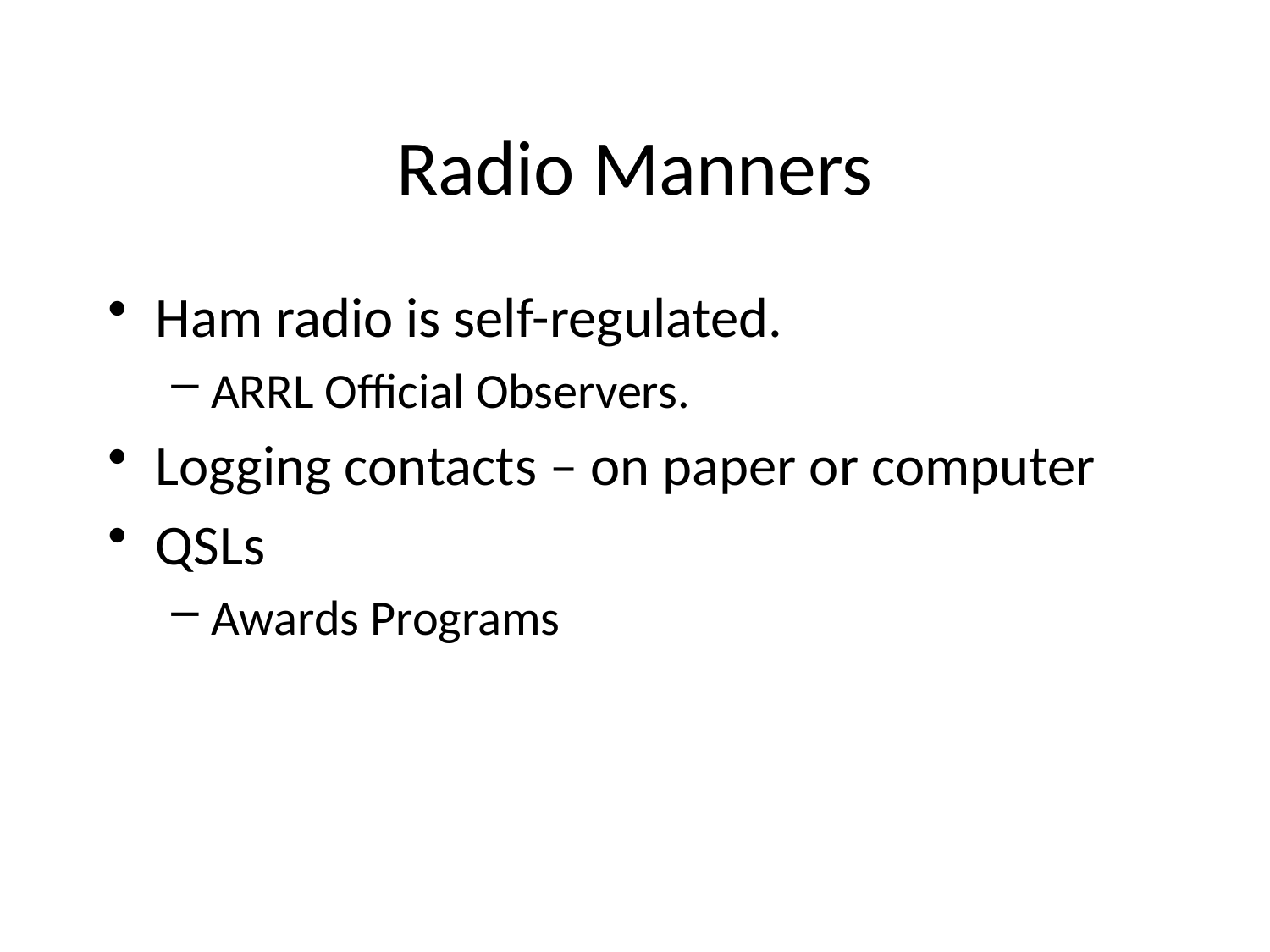

Radio Manners
Ham radio is self-regulated.
ARRL Official Observers.
Logging contacts – on paper or computer
QSLs
Awards Programs